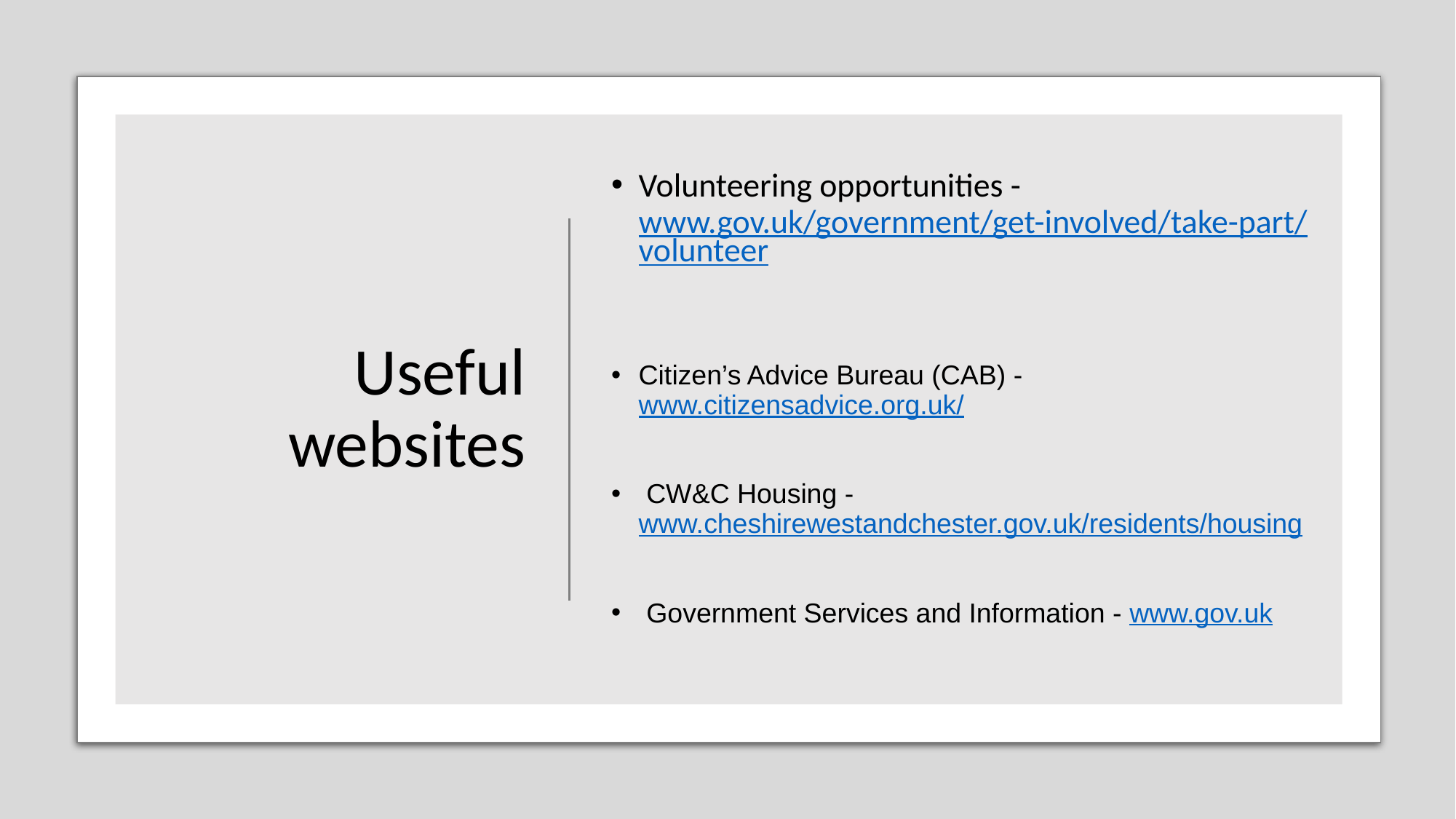

Volunteering opportunities - www.gov.uk/government/get-involved/take-part/volunteer

Citizen’s Advice Bureau (CAB) - www.citizensadvice.org.uk/

 CW&C Housing - www.cheshirewestandchester.gov.uk/residents/housing

 Government Services and Information - www.gov.uk

# Useful websites